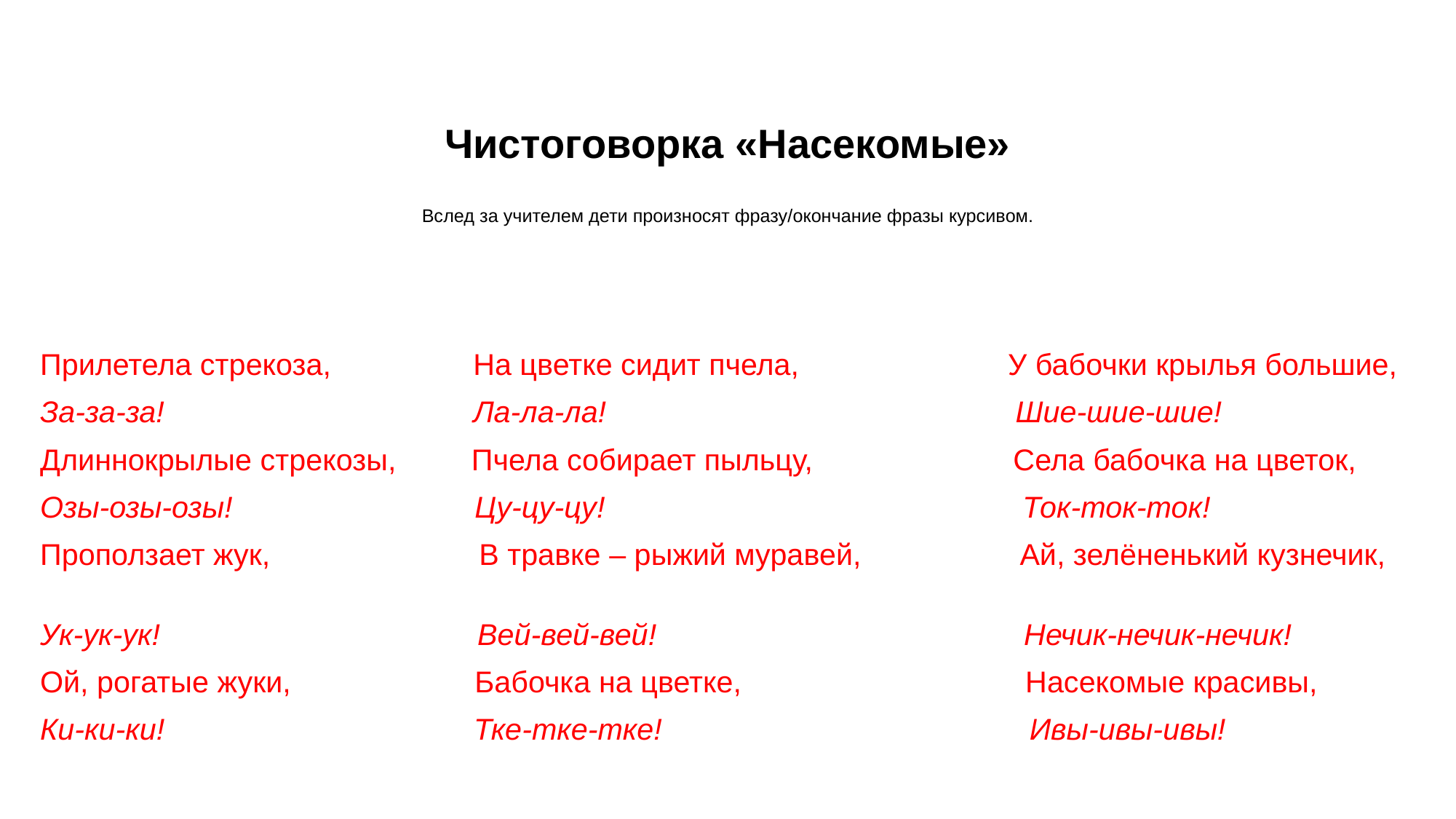

# Чистоговорка «Насекомые» Вслед за учителем дети произносят фразу/окончание фразы курсивом.
Прилетела стрекоза,                 На цветке сидит пчела,                         У бабочки крылья большие,
За-за-за!                                     Ла-ла-ла!                                                 Шие-шие-шие!
Длиннокрылые стрекозы,         Пчела собирает пыльцу,                        Села бабочка на цветок,
Озы-озы-озы!                             Цу-цу-цу!                                                  Ток-ток-ток!
Проползает жук,                         В травке – рыжий муравей,                   Ай, зелёненький кузнечик,
Ук-ук-ук!                                      Вей-вей-вей!                                            Нечик-нечик-нечик!
Ой, рогатые жуки,                      Бабочка на цветке,                                  Насекомые красивы,
Ки-ки-ки!                                     Тке-тке-тке!                                            Ивы-ивы-ивы!